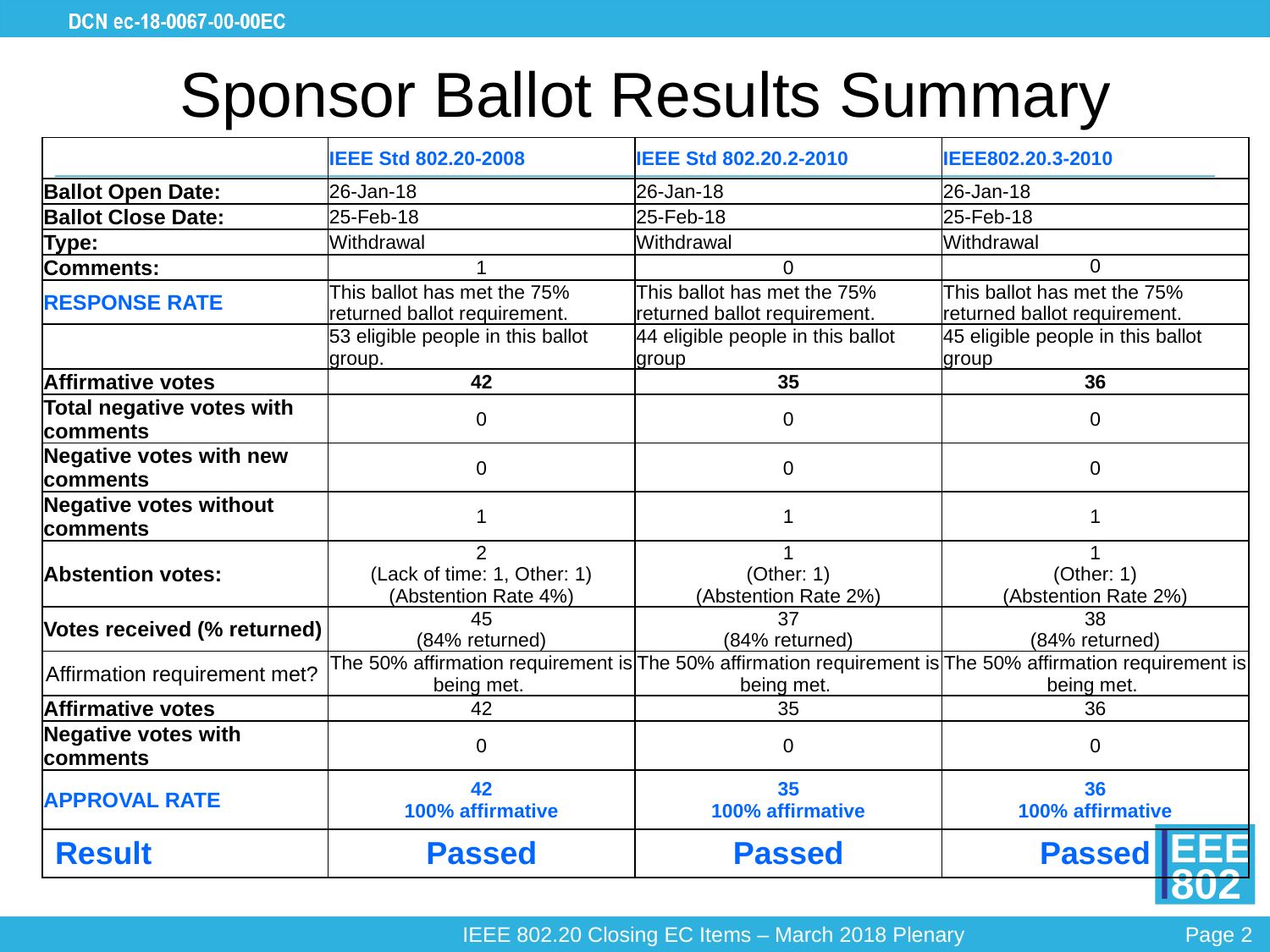

# Sponsor Ballot Results Summary
|  | IEEE Std 802.20-2008 | IEEE Std 802.20.2-2010 | IEEE802.20.3-2010 |
| --- | --- | --- | --- |
| Ballot Open Date: | 26-Jan-18 | 26-Jan-18 | 26-Jan-18 |
| Ballot Close Date: | 25-Feb-18 | 25-Feb-18 | 25-Feb-18 |
| Type: | Withdrawal | Withdrawal | Withdrawal |
| Comments: | 1 | 0 | 0 |
| RESPONSE RATE | This ballot has met the 75% returned ballot requirement. | This ballot has met the 75% returned ballot requirement. | This ballot has met the 75% returned ballot requirement. |
|  | 53 eligible people in this ballot group. | 44 eligible people in this ballot group | 45 eligible people in this ballot group |
| Affirmative votes | 42 | 35 | 36 |
| Total negative votes with comments | 0 | 0 | 0 |
| Negative votes with new comments | 0 | 0 | 0 |
| Negative votes without comments | 1 | 1 | 1 |
| Abstention votes: | 2 (Lack of time: 1, Other: 1) (Abstention Rate 4%) | 1 (Other: 1) (Abstention Rate 2%) | 1 (Other: 1) (Abstention Rate 2%) |
| Votes received (% returned) | 45 (84% returned) | 37 (84% returned) | 38 (84% returned) |
| Affirmation requirement met? | The 50% affirmation requirement is being met. | The 50% affirmation requirement is being met. | The 50% affirmation requirement is being met. |
| Affirmative votes | 42 | 35 | 36 |
| Negative votes with comments | 0 | 0 | 0 |
| APPROVAL RATE | 42 100% affirmative | 35 100% affirmative | 36 100% affirmative |
| Result | Passed | Passed | Passed |